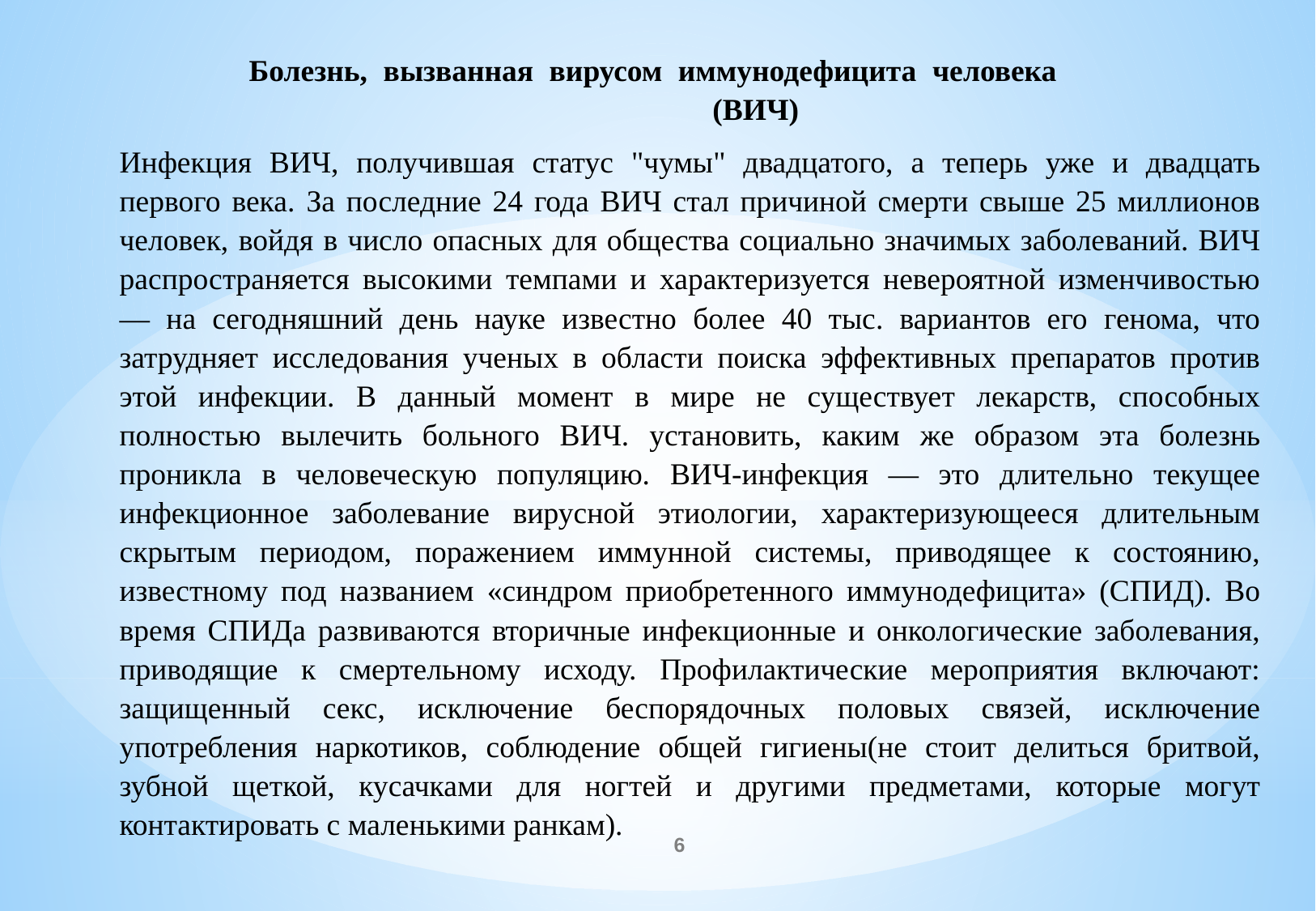

Болезнь, вызванная вирусом иммунодефицита человека 						              (ВИЧ)
Инфекция ВИЧ, получившая статус "чумы" двадцатого, а теперь уже и двадцать первого века. За последние 24 года ВИЧ стал причиной смерти свыше 25 миллионов человек, войдя в число опасных для общества социально значимых заболеваний. ВИЧ распространяется высокими темпами и характеризуется невероятной изменчивостью — на сегодняшний день науке известно более 40 тыс. вариантов его генома, что затрудняет исследования ученых в области поиска эффективных препаратов против этой инфекции. В данный момент в мире не существует лекарств, способных полностью вылечить больного ВИЧ. установить, каким же образом эта болезнь проникла в человеческую популяцию. ВИЧ-инфекция — это длительно текущее инфекционное заболевание вирусной этиологии, характеризующееся длительным скрытым периодом, поражением иммунной системы, приводящее к состоянию, известному под названием «синдром приобретенного иммунодефицита» (СПИД). Во время СПИДа развиваются вторичные инфекционные и онкологические заболевания, приводящие к смертельному исходу. Профилактические мероприятия включают: защищенный секс, исключение беспорядочных половых связей, исключение употребления наркотиков, соблюдение общей гигиены(не стоит делиться бритвой, зубной щеткой, кусачками для ногтей и другими предметами, которые могут контактировать с маленькими ранкам).
6